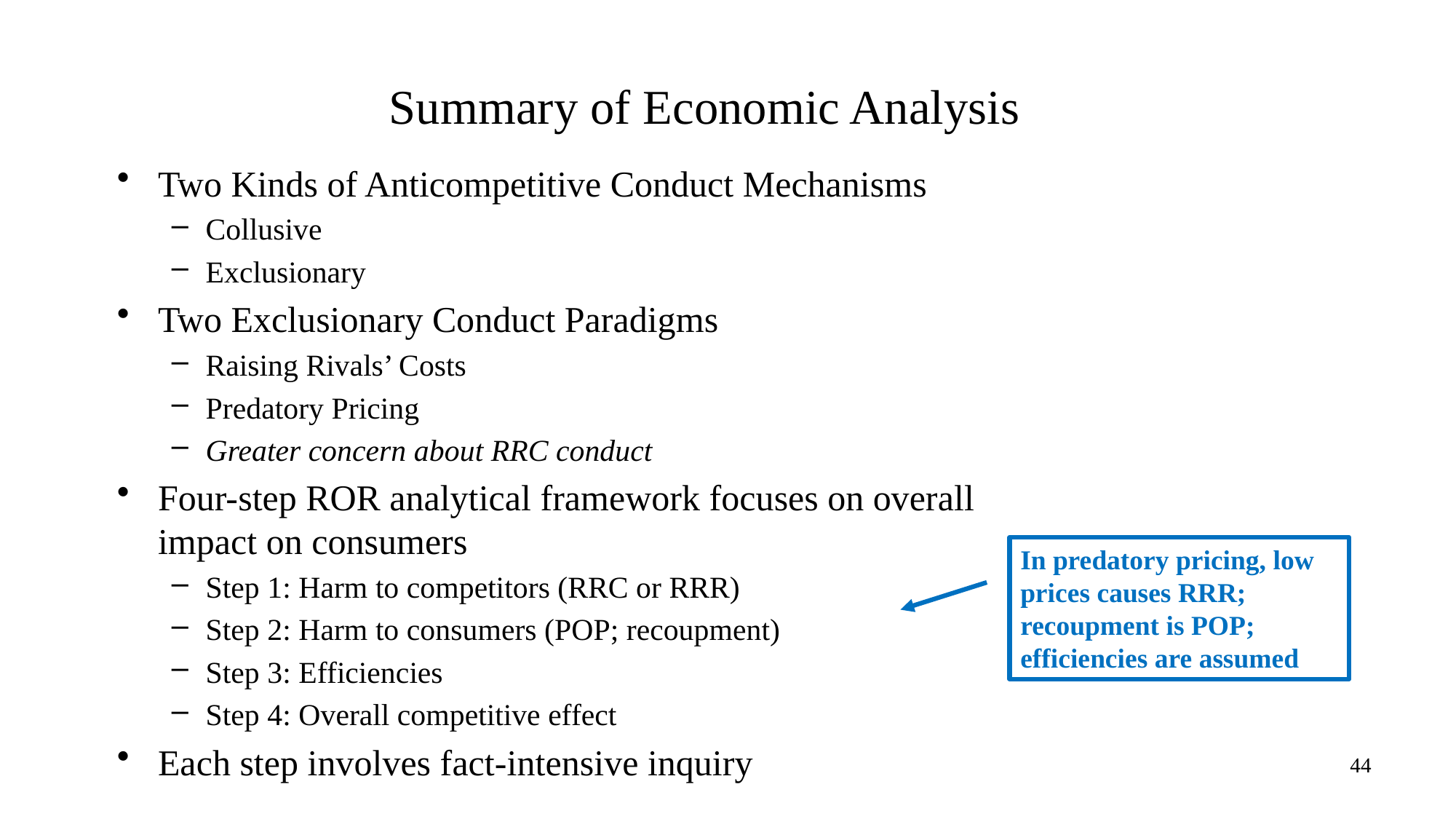

# Summary of Economic Analysis
Two Kinds of Anticompetitive Conduct Mechanisms
Collusive
Exclusionary
Two Exclusionary Conduct Paradigms
Raising Rivals’ Costs
Predatory Pricing
Greater concern about RRC conduct
Four-step ROR analytical framework focuses on overall impact on consumers
Step 1: Harm to competitors (RRC or RRR)
Step 2: Harm to consumers (POP; recoupment)
Step 3: Efficiencies
Step 4: Overall competitive effect
Each step involves fact-intensive inquiry
In predatory pricing, low prices causes RRR; recoupment is POP;
efficiencies are assumed
44